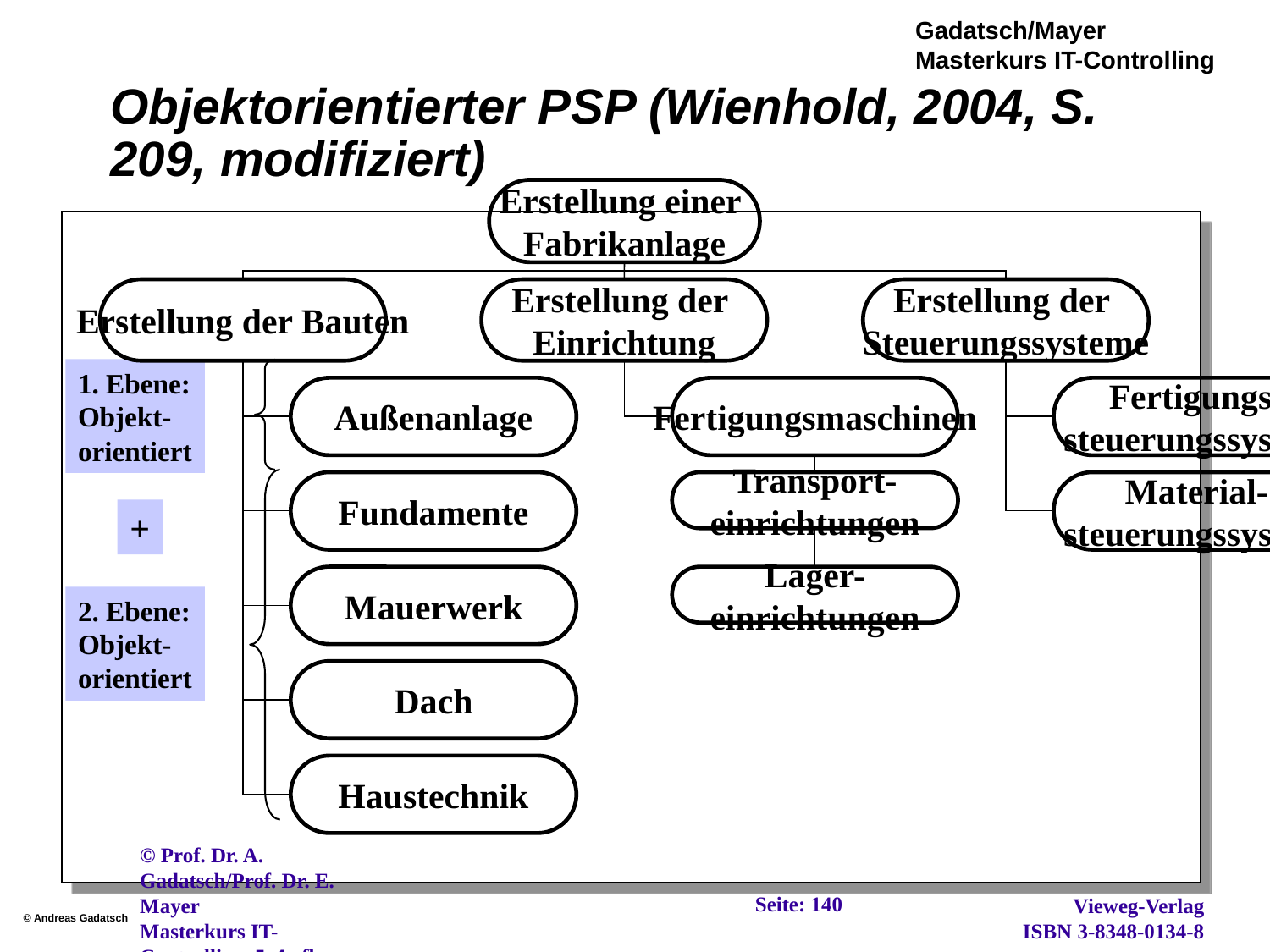

# Objektorientierter PSP (Wienhold, 2004, S. 209, modifiziert)
Erstellung einer
Fabrikanlage
Erstellung der Bauten
Erstellung der
Einrichtung
Erstellung der
Steuerungssysteme
Außenanlage
Fertigungsmaschinen
Fertigungs-
steuerungssystem
Fundamente
Transport-
einrichtungen
Material-
steuerungssystem
Mauerwerk
Lager-
einrichtungen
Dach
Haustechnik
1. Ebene:
Objekt-
orientiert

+
2. Ebene:
Objekt-
orientiert

Seite: 140

© Prof. Dr. A. Gadatsch/Prof. Dr. E. Mayer
Masterkurs IT-Controlling, 5. Aufl., Wiesbaden, 2012